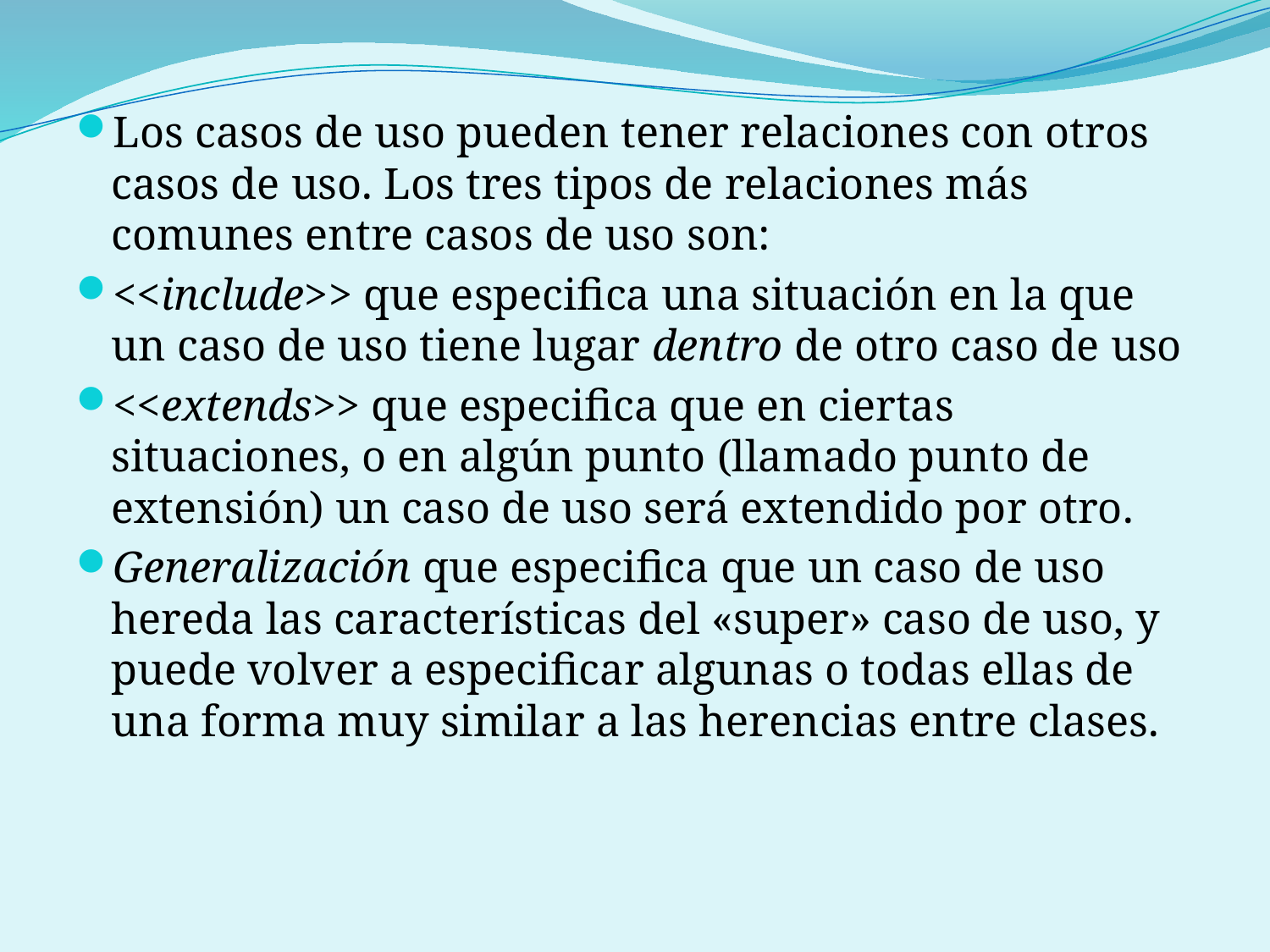

Los casos de uso pueden tener relaciones con otros casos de uso. Los tres tipos de relaciones más comunes entre casos de uso son:
<<include>> que especifica una situación en la que un caso de uso tiene lugar dentro de otro caso de uso
<<extends>> que especifica que en ciertas situaciones, o en algún punto (llamado punto de extensión) un caso de uso será extendido por otro.
Generalización que especifica que un caso de uso hereda las características del «super» caso de uso, y puede volver a especificar algunas o todas ellas de una forma muy similar a las herencias entre clases.